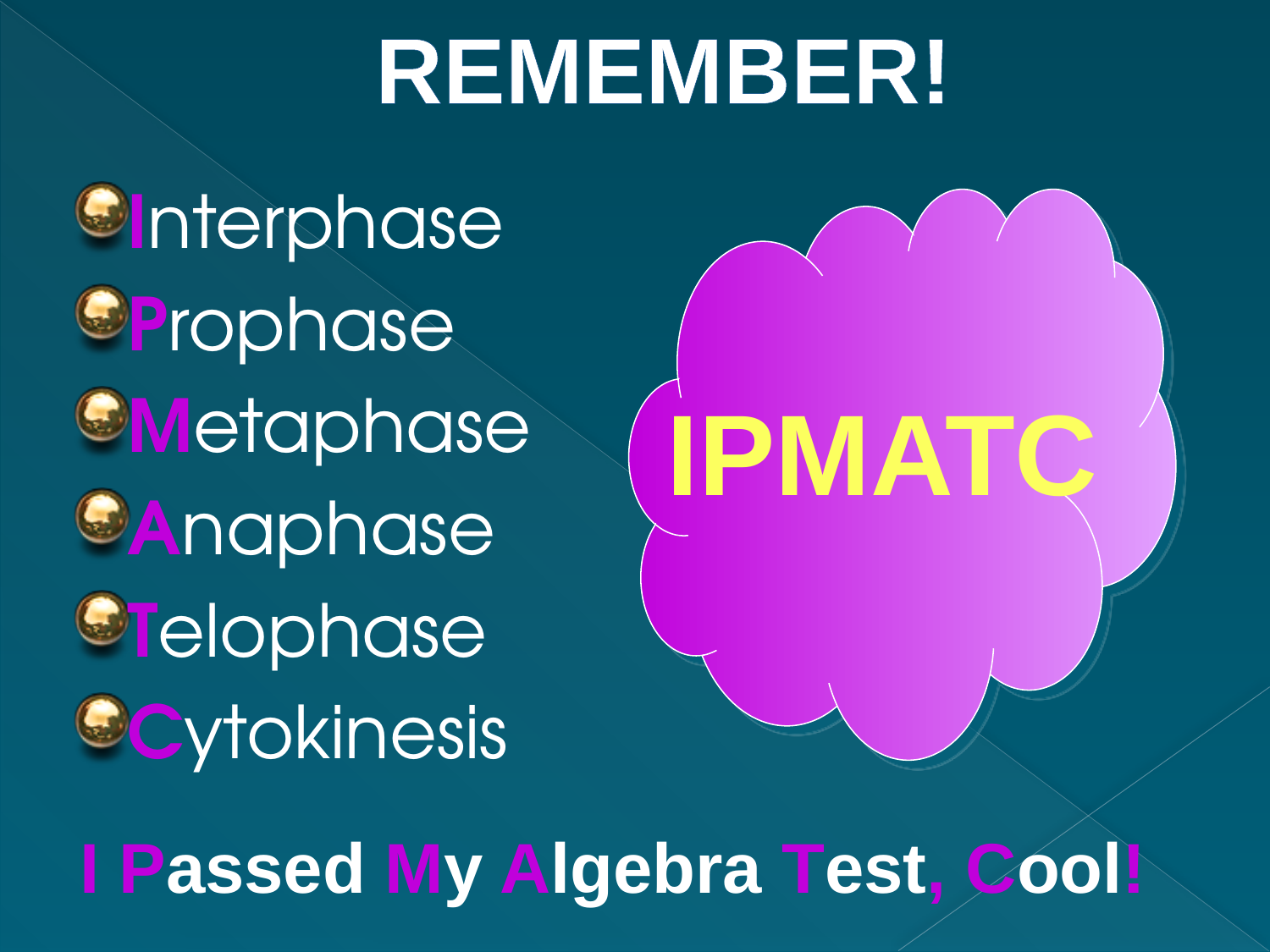

# REMEMBER!
Interphase
Prophase
Metaphase
Anaphase
Telophase
Cytokinesis

IPMATC
I Passed My Algebra Test, Cool!